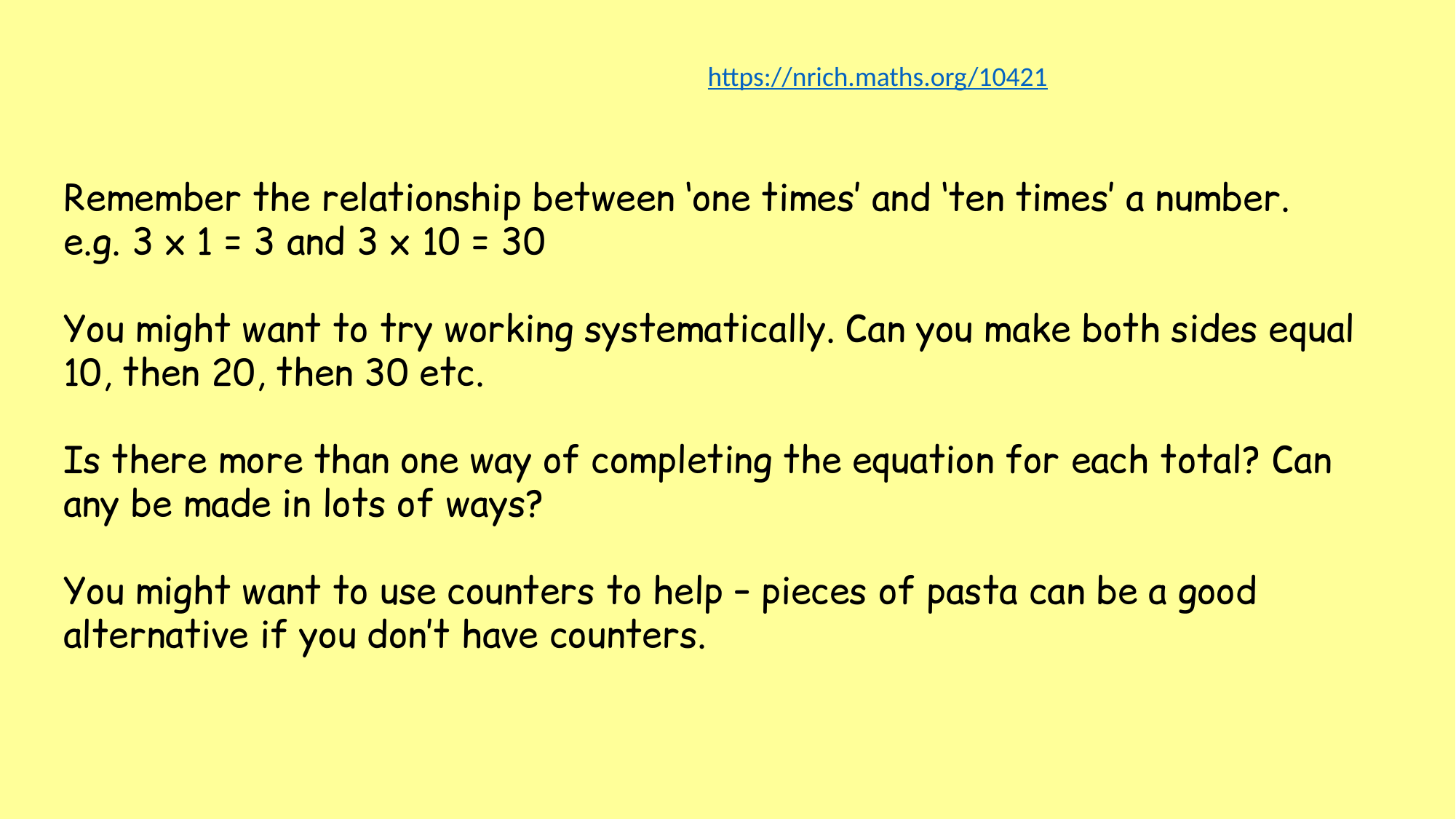

https://nrich.maths.org/10421
Remember the relationship between ‘one times’ and ‘ten times’ a number.
e.g. 3 x 1 = 3 and 3 x 10 = 30

You might want to try working systematically. Can you make both sides equal 10, then 20, then 30 etc.

Is there more than one way of completing the equation for each total? Can any be made in lots of ways?

You might want to use counters to help – pieces of pasta can be a good alternative if you don’t have counters.